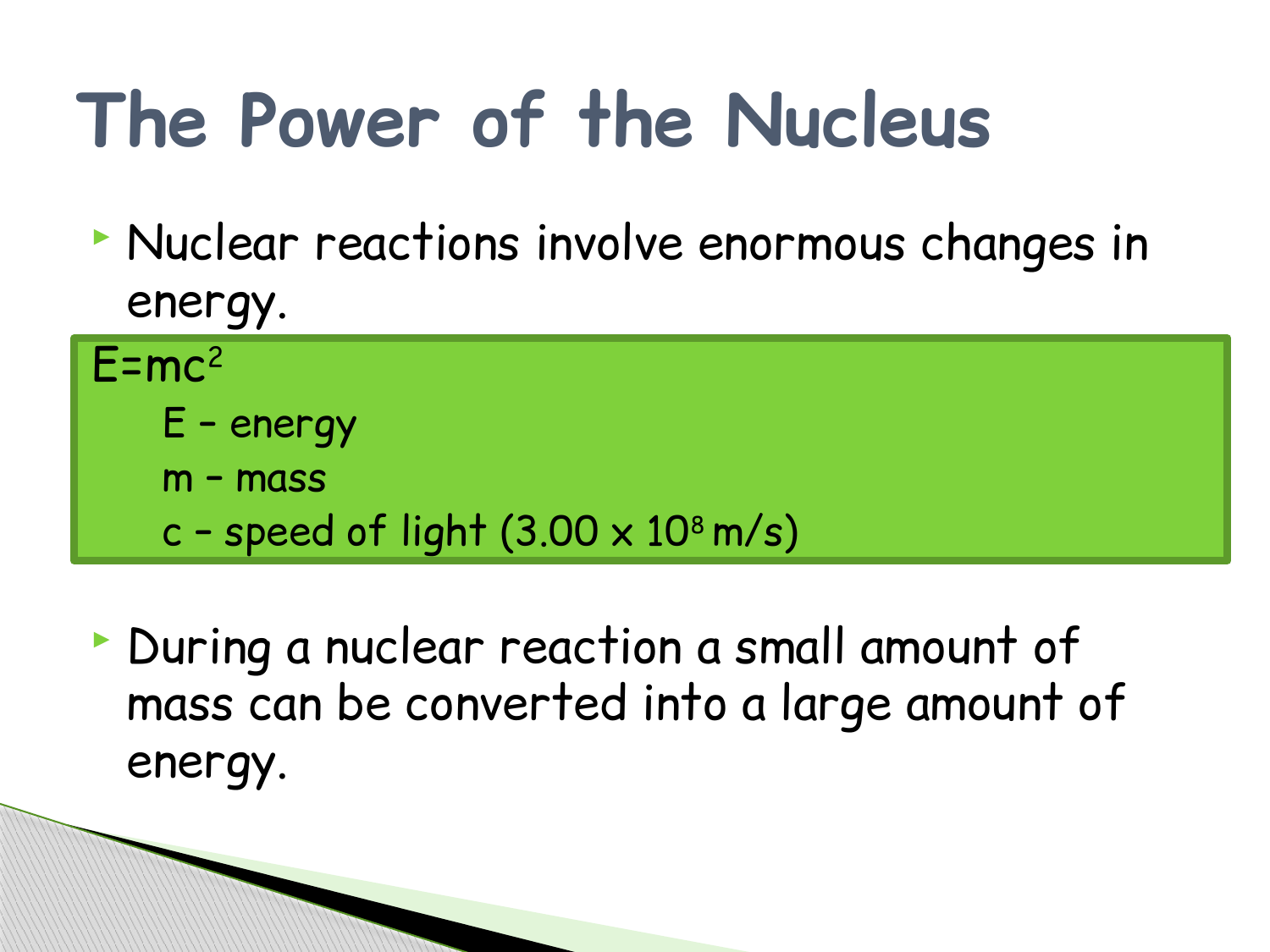

# The Power of the Nucleus
Nuclear reactions involve enormous changes in energy.
E=mc2
E – energy
m – mass
c – speed of light (3.00 x 108 m/s)

During a nuclear reaction a small amount of mass can be converted into a large amount of energy.